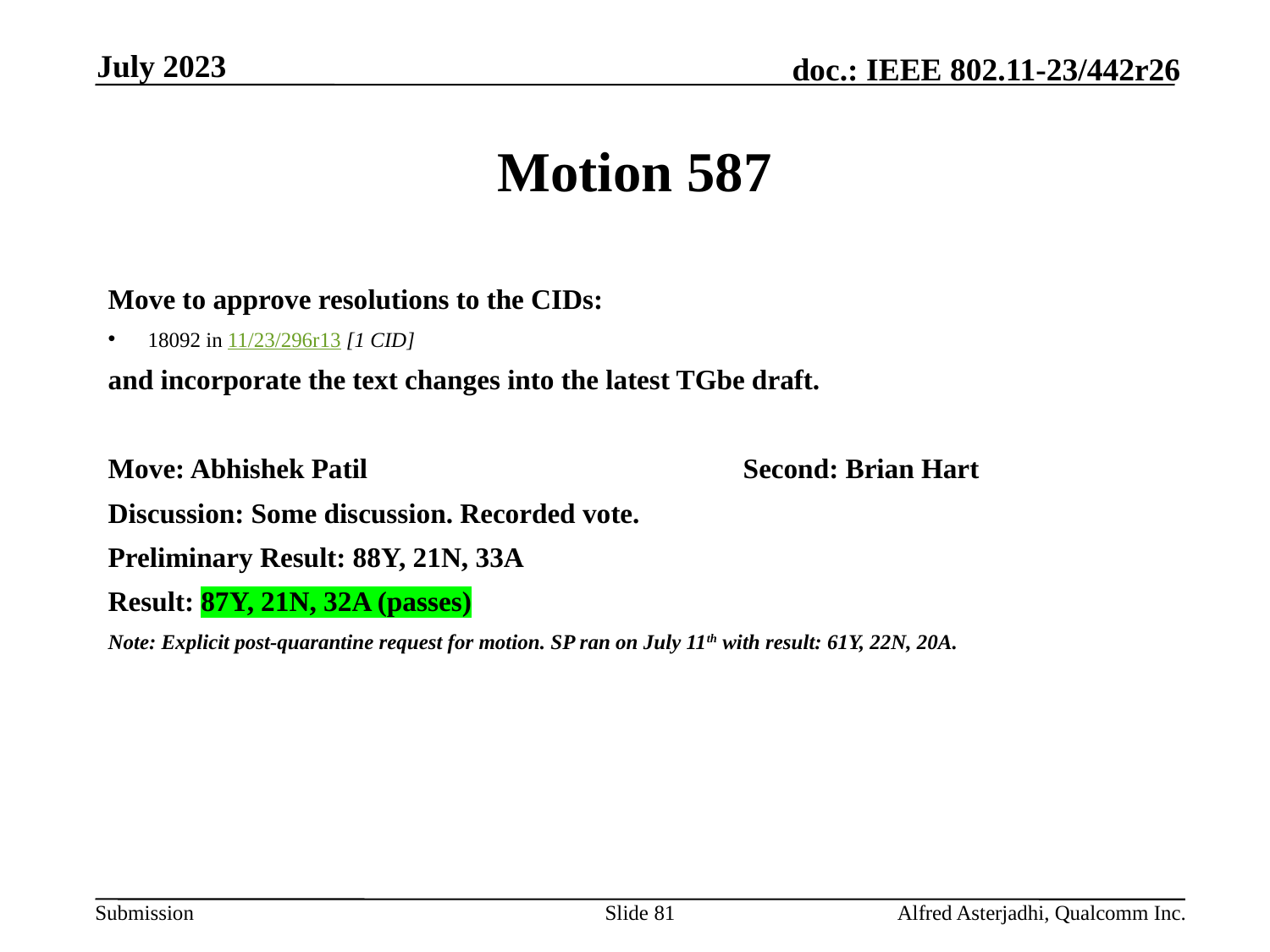

July 2023
# Motion 587
Move to approve resolutions to the CIDs:
18092 in 11/23/296r13 [1 CID]
and incorporate the text changes into the latest TGbe draft.

Move: Abhishek Patil 			Second: Brian Hart
Discussion: Some discussion. Recorded vote.
Preliminary Result: 88Y, 21N, 33A
Result: 87Y, 21N, 32A (passes)
Note: Explicit post-quarantine request for motion. SP ran on July 11th with result: 61Y, 22N, 20A.
Slide 81
Alfred Asterjadhi, Qualcomm Inc.